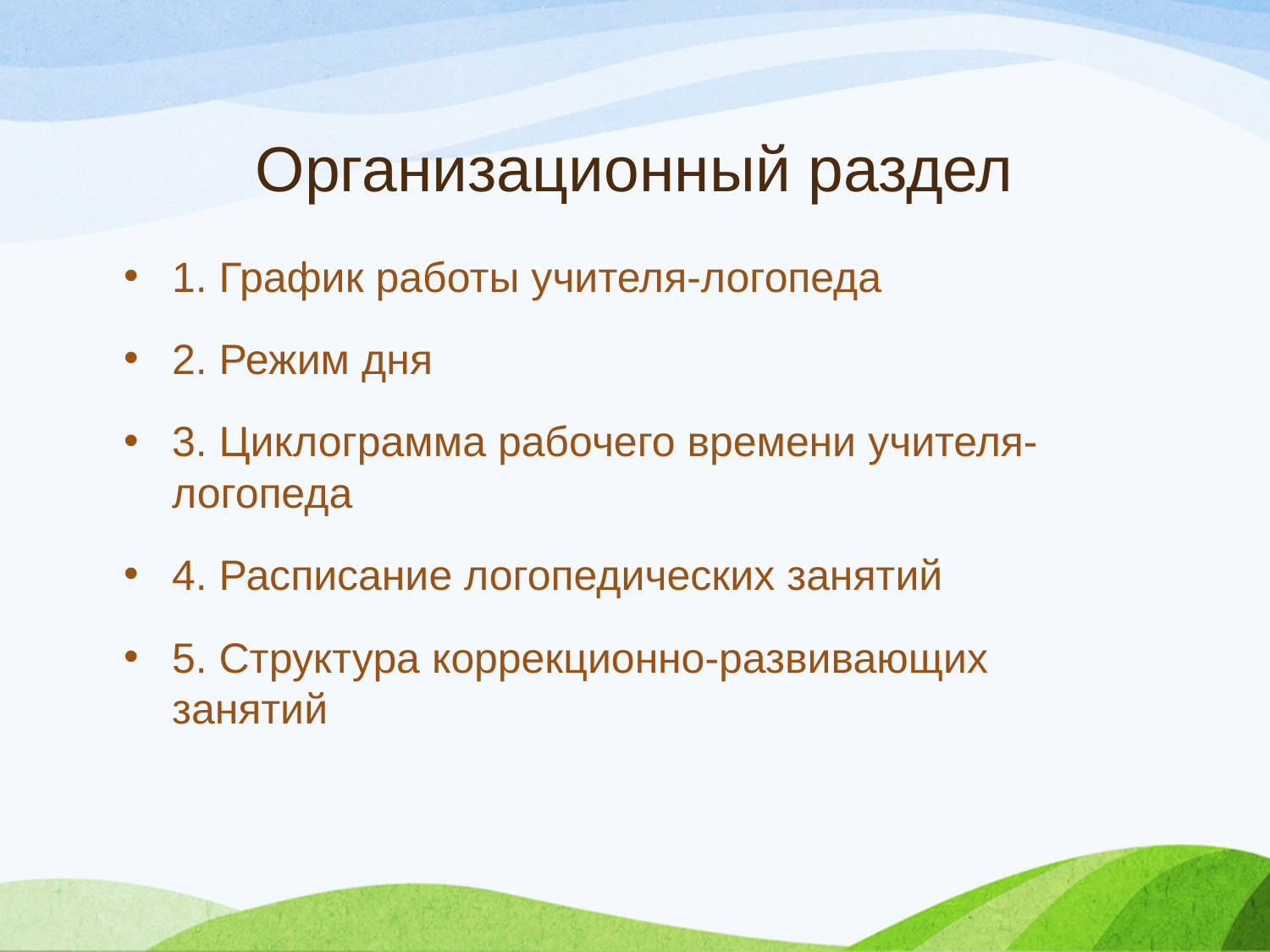

# Организационный раздел
1. График работы учителя-логопеда
2. Режим дня
3. Циклограмма рабочего времени учителя-логопеда
4. Расписание логопедических занятий
5. Структура коррекционно-развивающих занятий